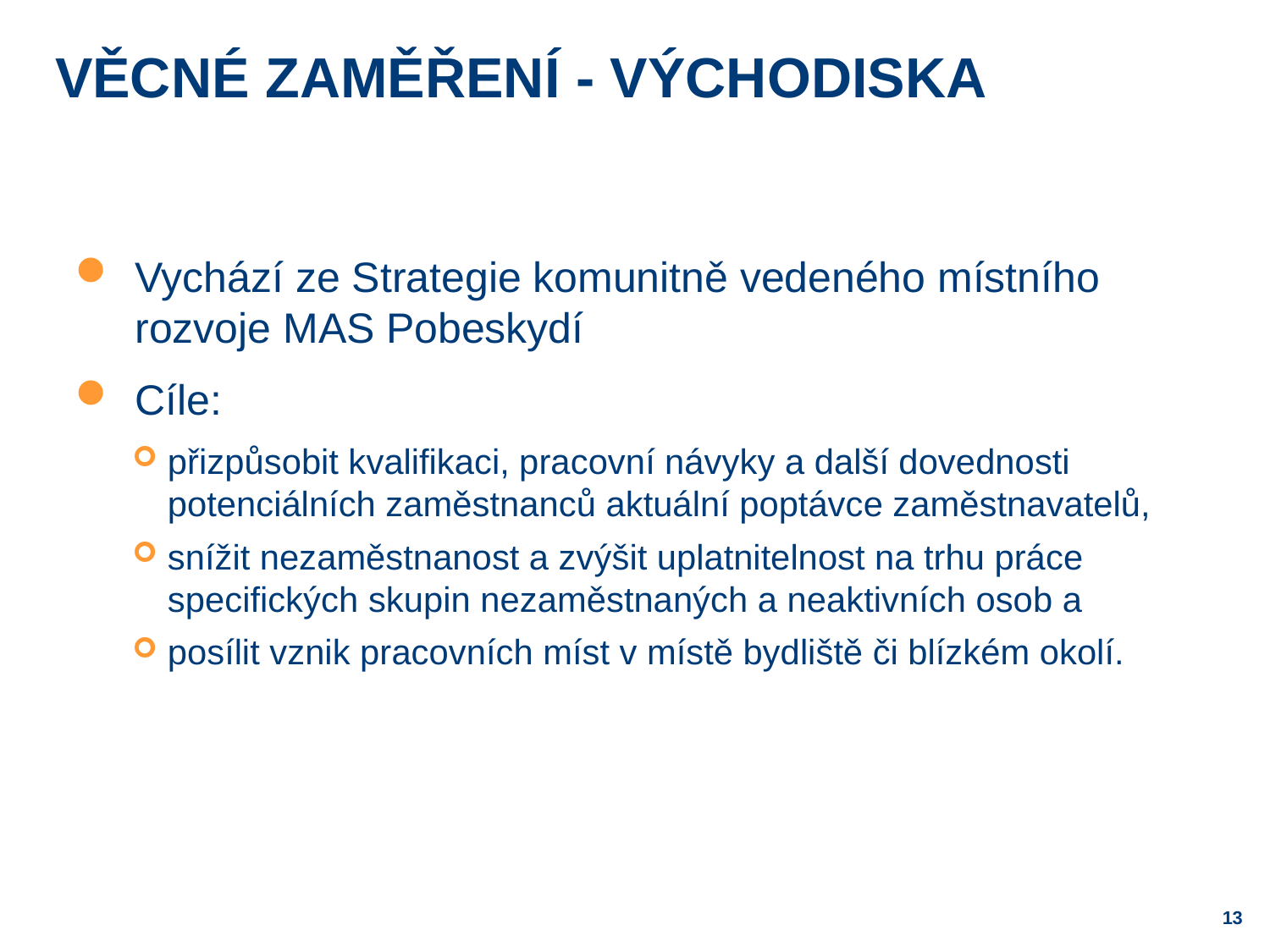

# Věcné zaměření - východiska
Vychází ze Strategie komunitně vedeného místního rozvoje MAS Pobeskydí
Cíle:
přizpůsobit kvalifikaci, pracovní návyky a další dovednosti potenciálních zaměstnanců aktuální poptávce zaměstnavatelů,
snížit nezaměstnanost a zvýšit uplatnitelnost na trhu práce specifických skupin nezaměstnaných a neaktivních osob a
posílit vznik pracovních míst v místě bydliště či blízkém okolí.
13